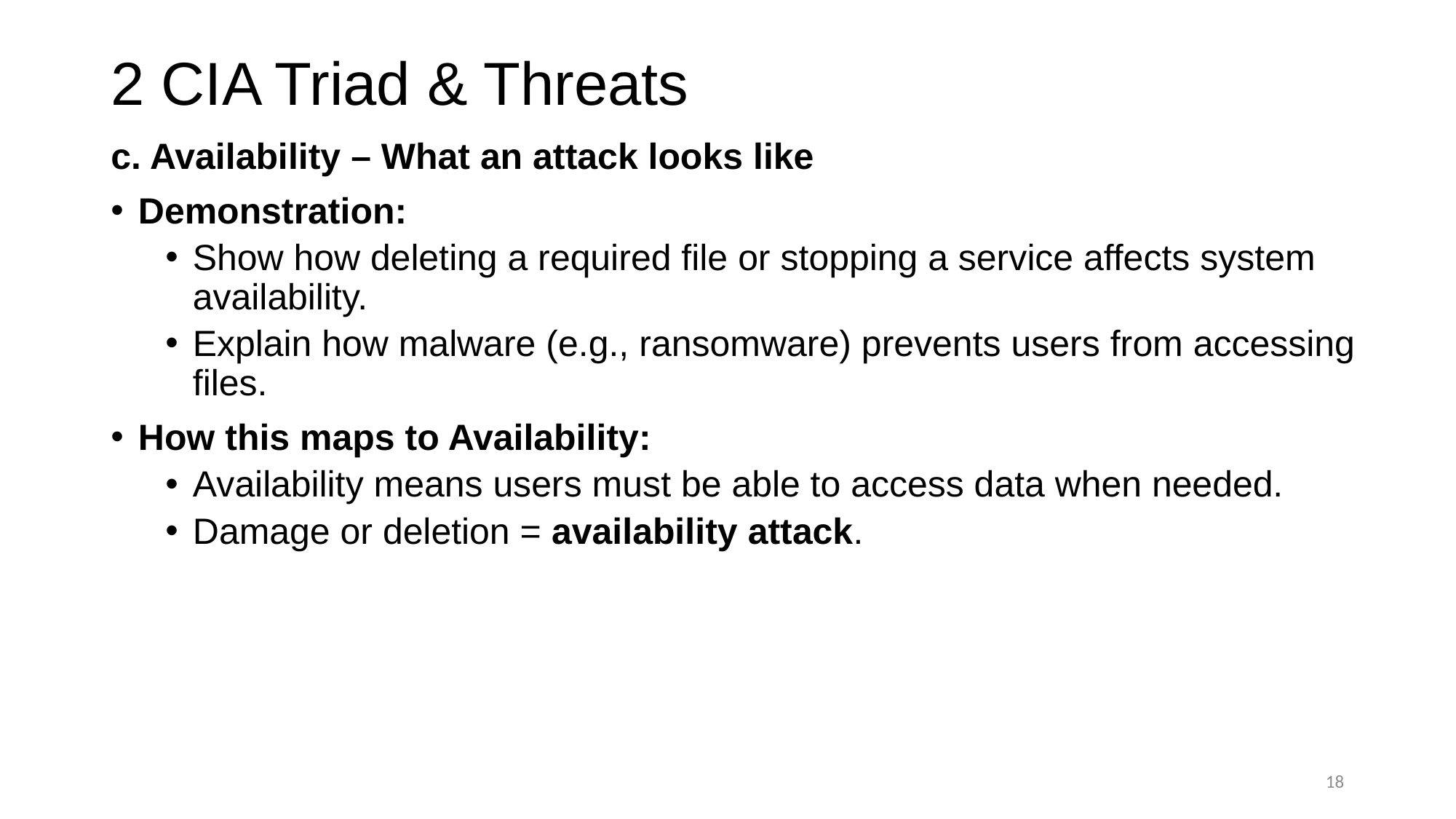

# 2 CIA Triad & Threats
c. Availability – What an attack looks like
Demonstration:
Show how deleting a required file or stopping a service affects system availability.
Explain how malware (e.g., ransomware) prevents users from accessing files.
How this maps to Availability:
Availability means users must be able to access data when needed.
Damage or deletion = availability attack.
18